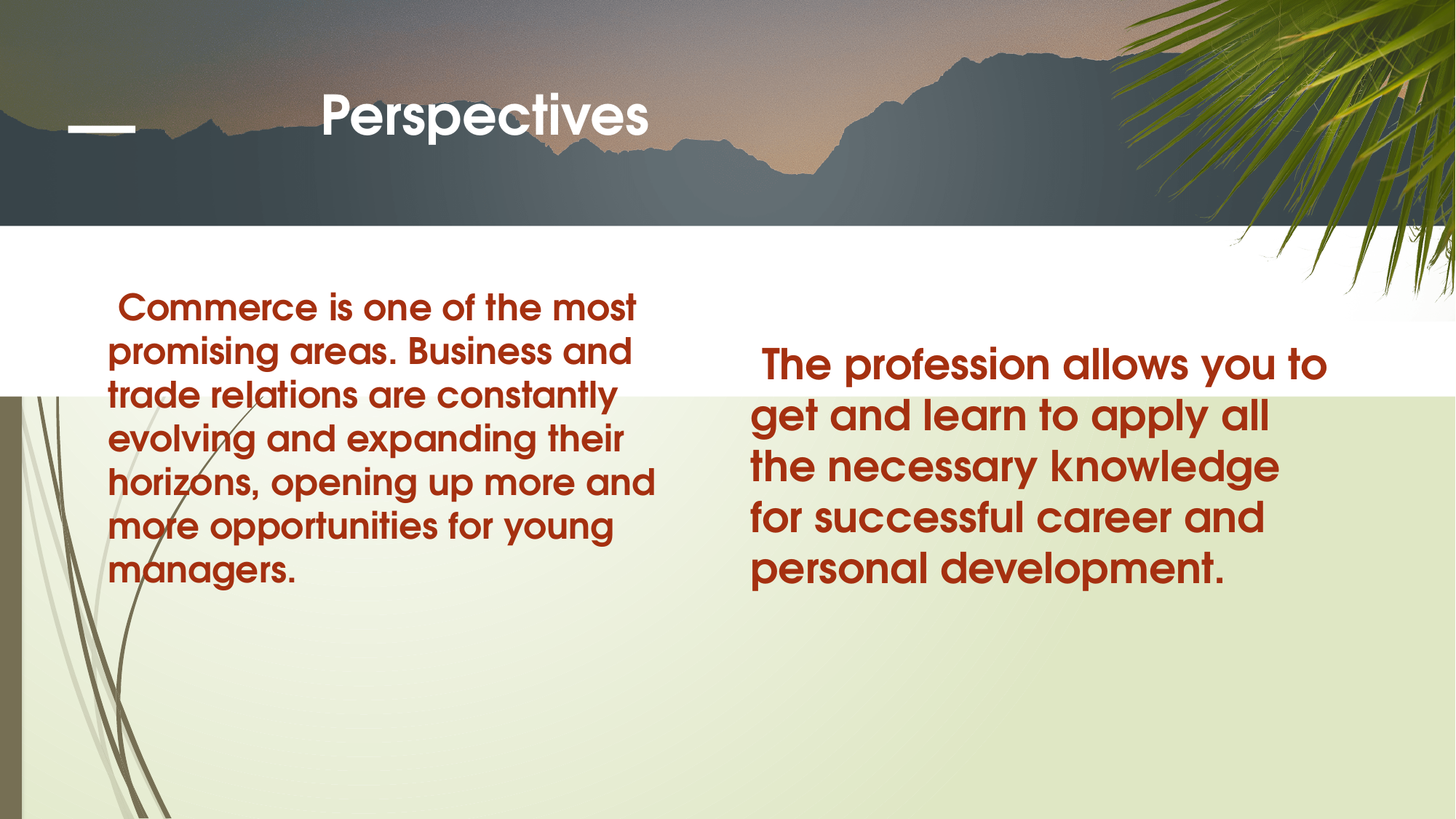

# Perspectives
Commerce is one of the most promising areas. Business and trade relations are constantly evolving and expanding their horizons, opening up more and more opportunities for young managers.
The profession allows you to get and learn to apply all the necessary knowledge for successful career and personal development.